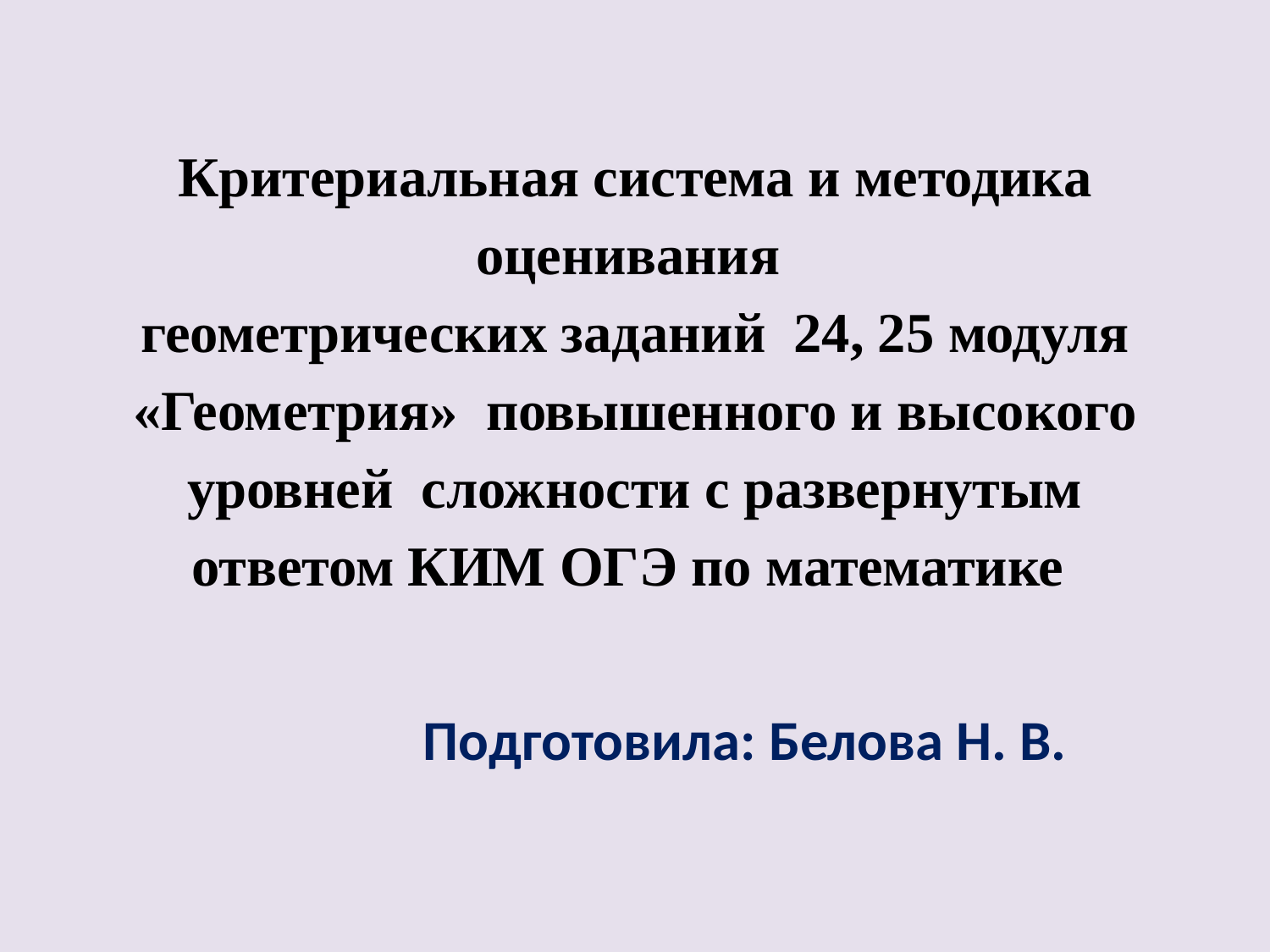

# Критериальная система и методика оценивания геометрических заданий  24, 25 модуля «Геометрия»  повышенного и высокого уровней  сложности с развернутым ответом КИМ ОГЭ по математике

Подготовила: Белова Н. В.